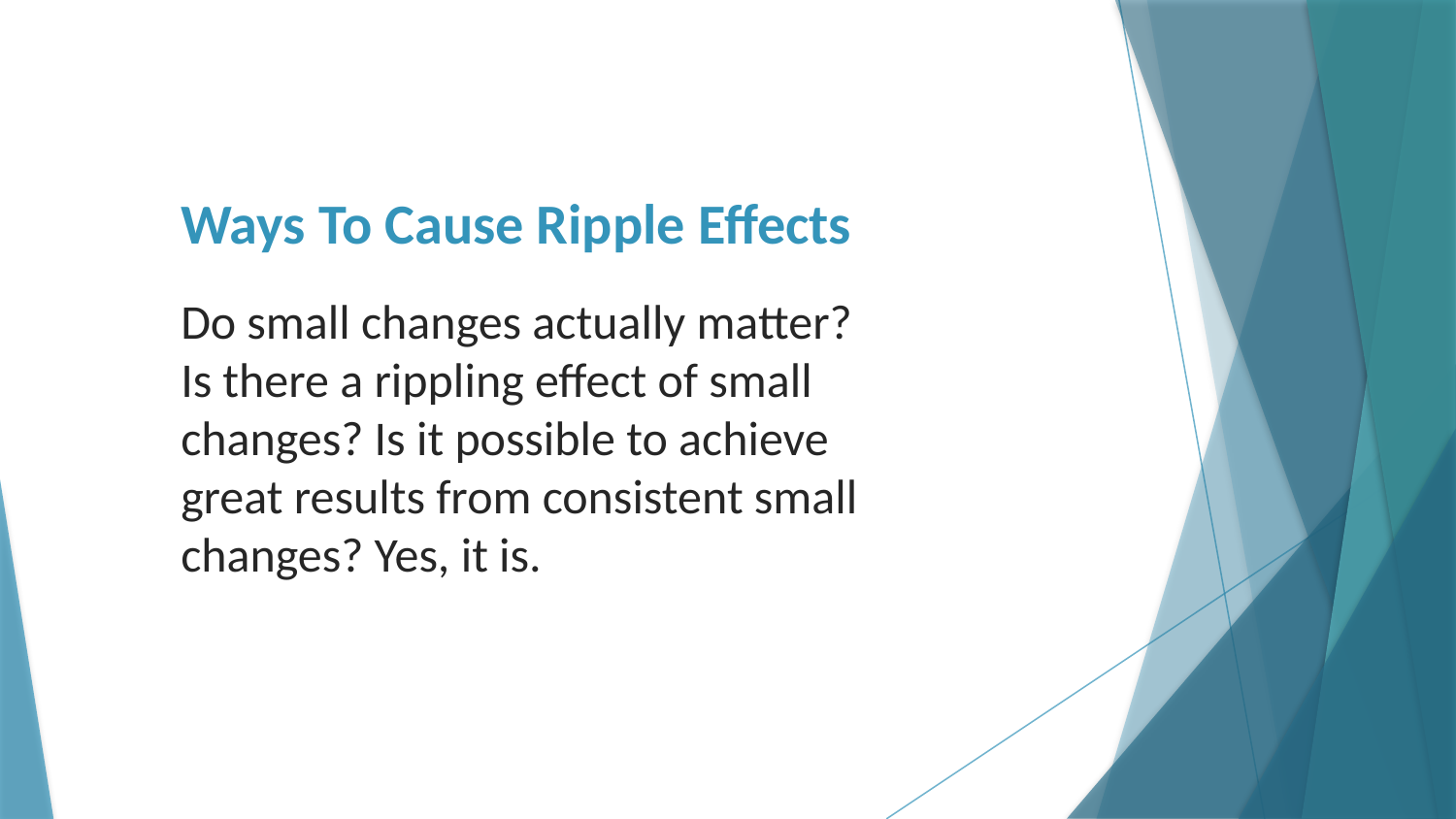

# Ways To Cause Ripple Effects
Do small changes actually matter? Is there a rippling effect of small changes? Is it possible to achieve great results from consistent small changes? Yes, it is.